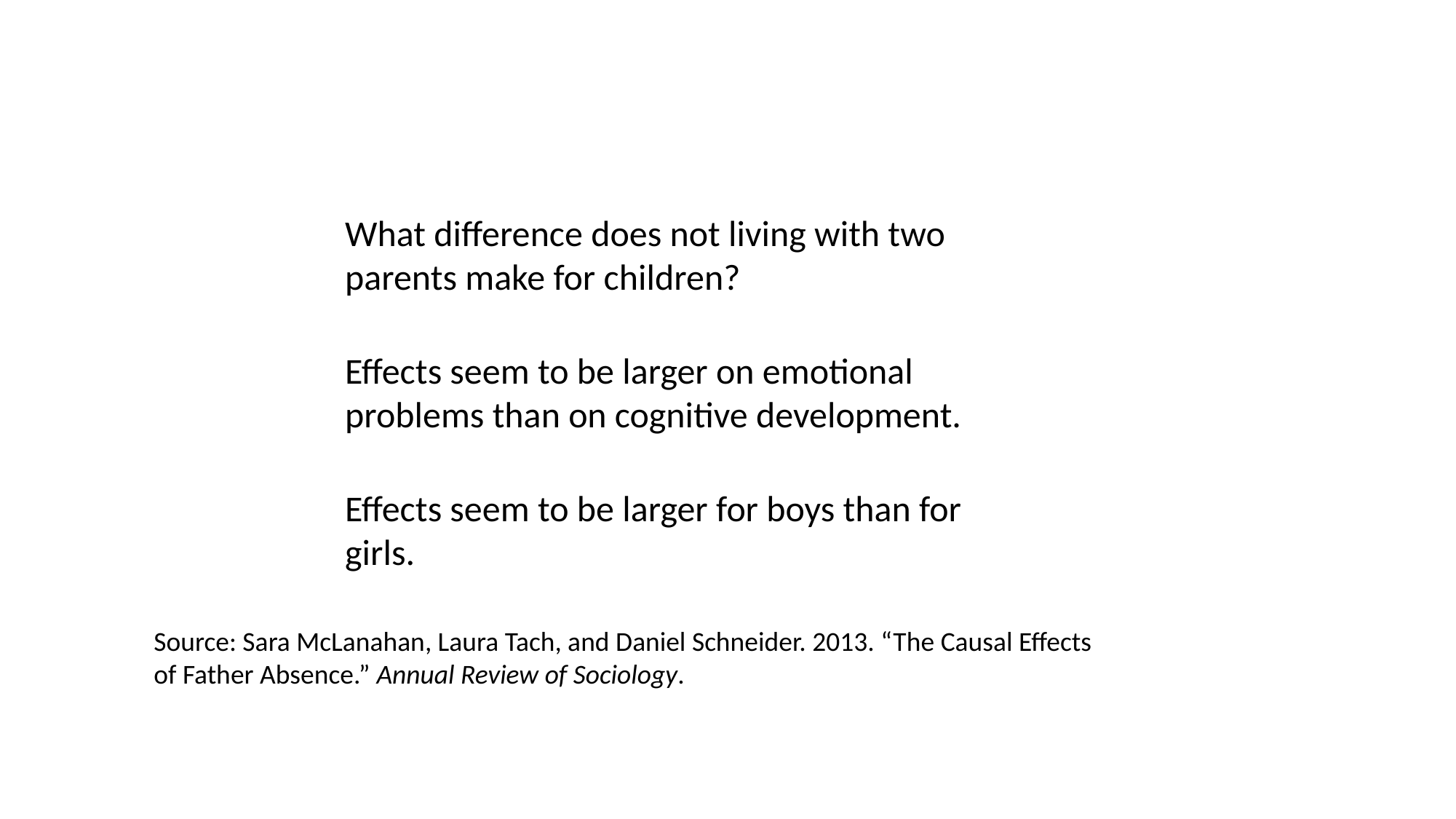

What difference does not living with two parents make for children?
Effects seem to be larger on emotional problems than on cognitive development.
Effects seem to be larger for boys than for girls.
Source: Sara McLanahan, Laura Tach, and Daniel Schneider. 2013. “The Causal Effects of Father Absence.” Annual Review of Sociology.